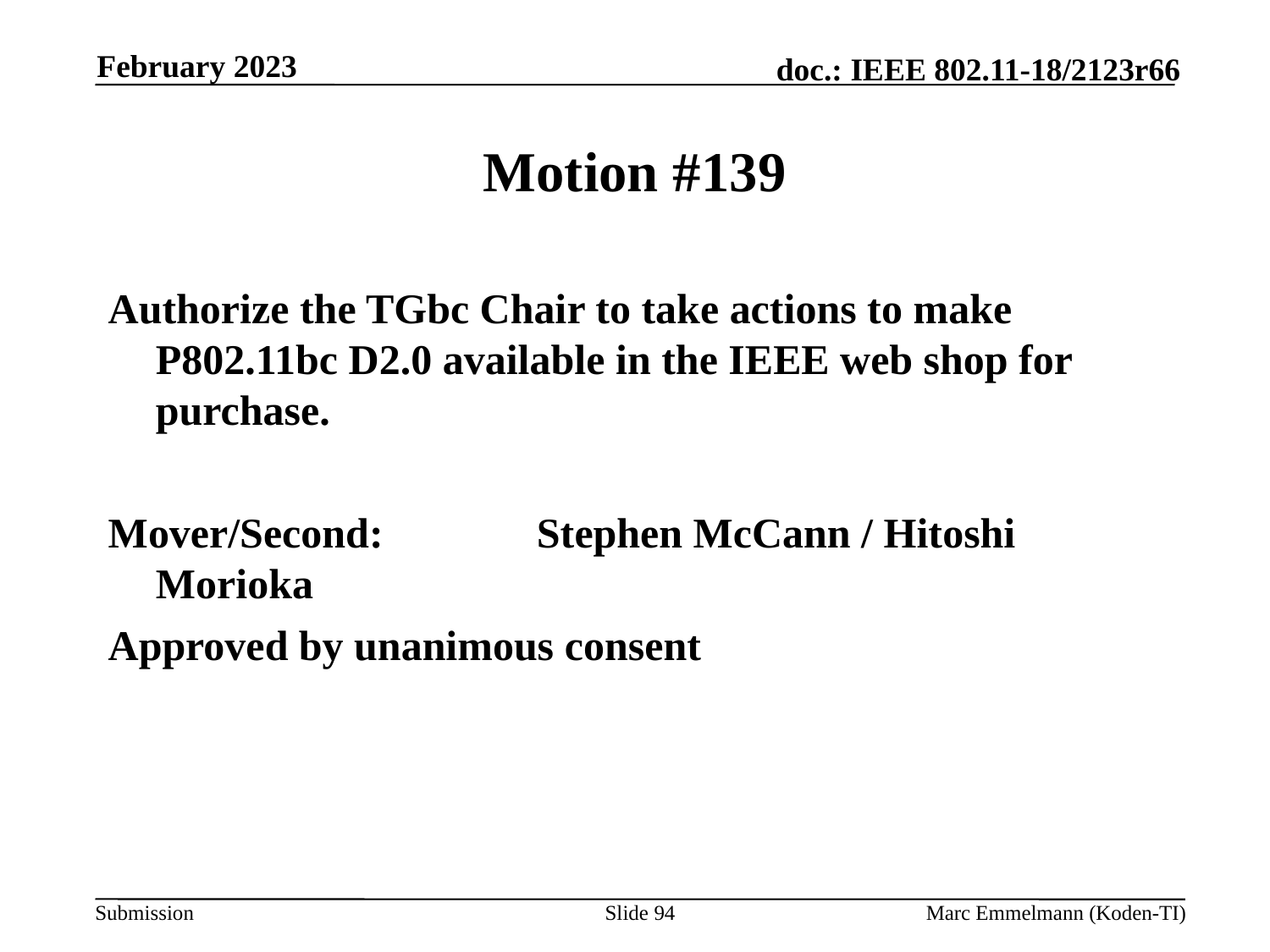

February 2023
# Motion #139
Authorize the TGbc Chair to take actions to make P802.11bc D2.0 available in the IEEE web shop for purchase.

Mover/Second:		Stephen McCann / Hitoshi Morioka
Approved by unanimous consent

Slide 94
Marc Emmelmann (Koden-TI)